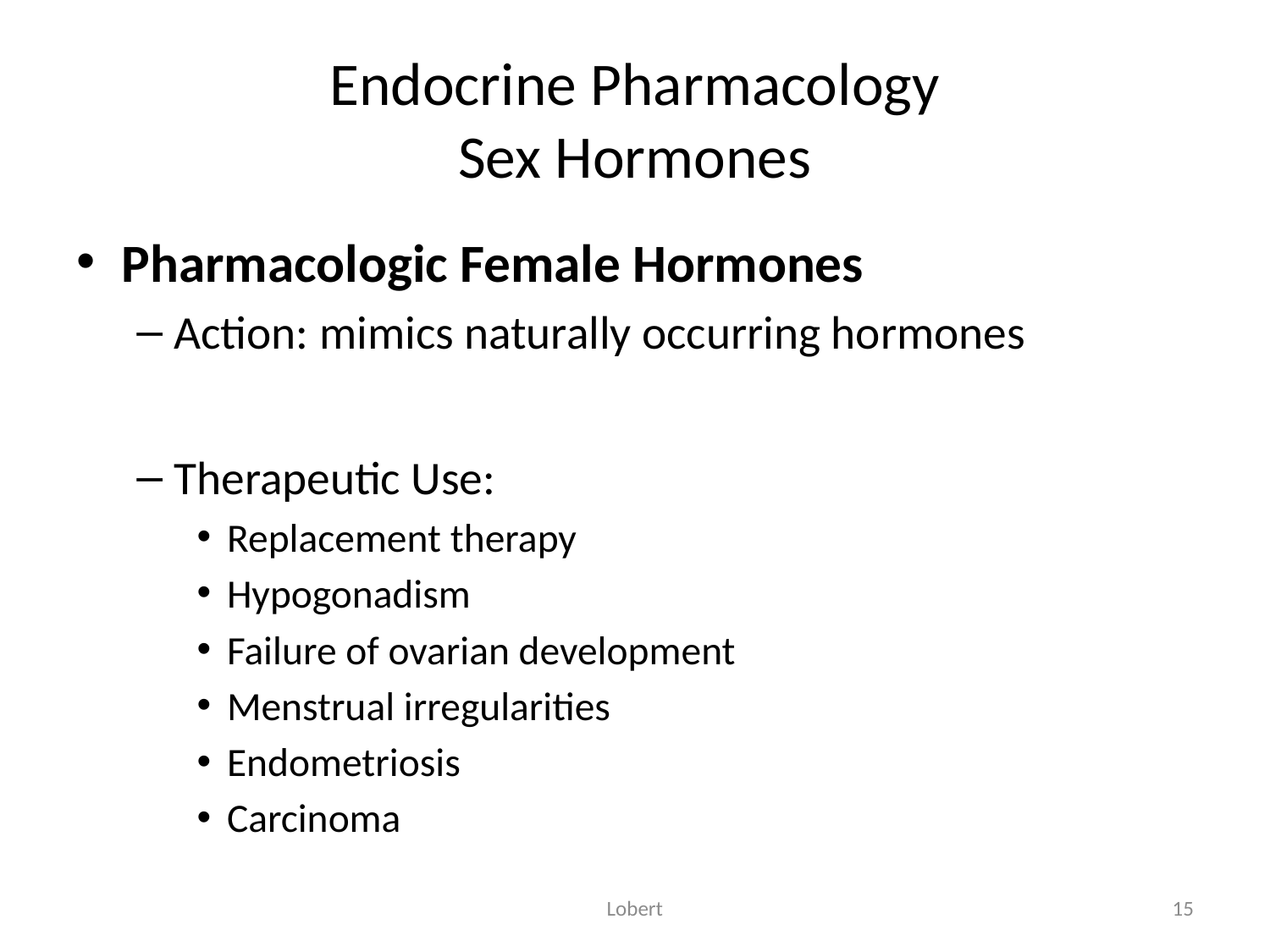

# Endocrine Pharmacology Sex Hormones
Pharmacologic Female Hormones
Action: mimics naturally occurring hormones

Therapeutic Use:
Replacement therapy
Hypogonadism
Failure of ovarian development
Menstrual irregularities
Endometriosis
Carcinoma

Lobert
15